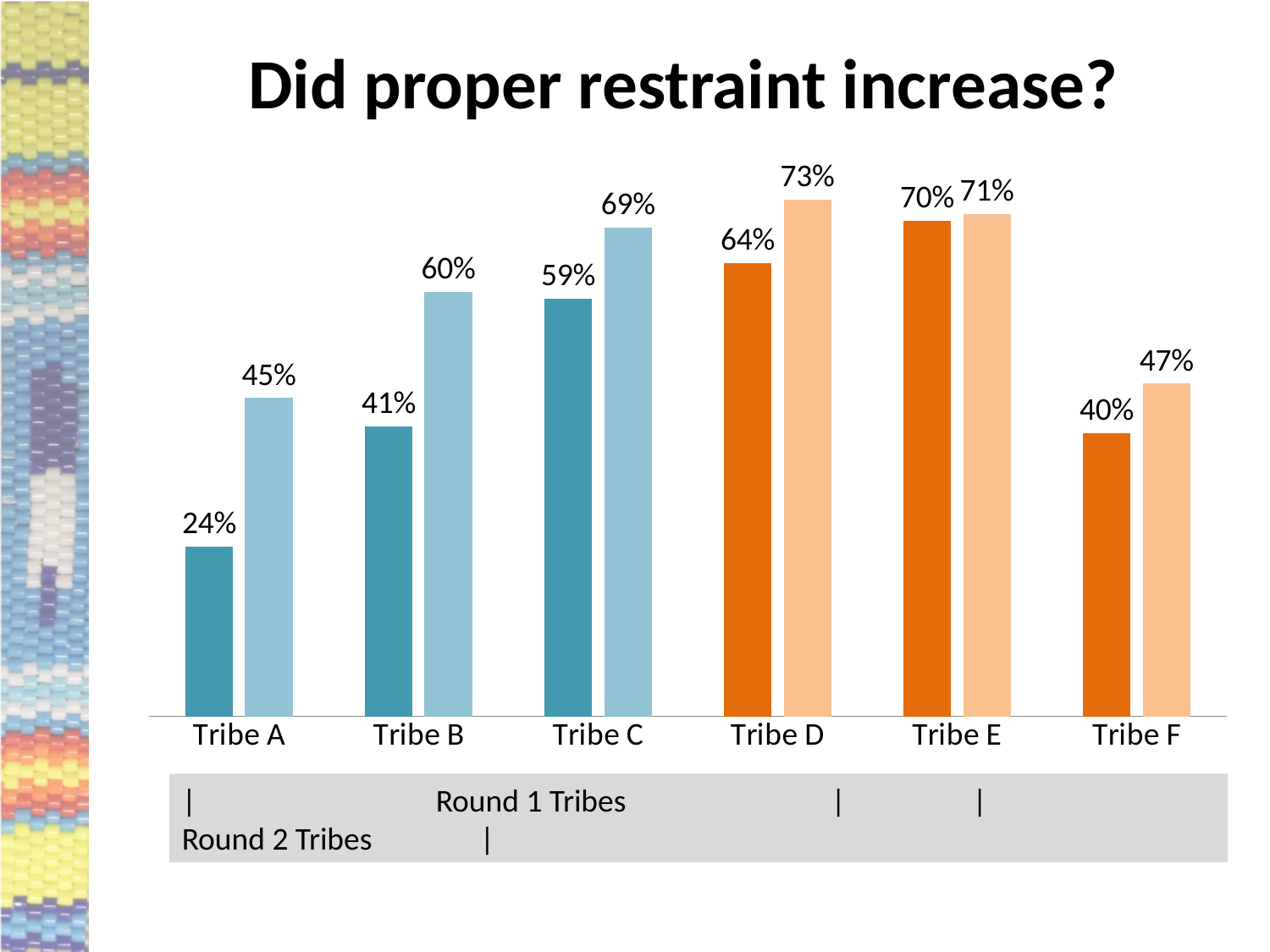

# Did proper restraint increase?

### Chart

| Category | 2009 | 2011 |
|---|---|---|
| Tribe A | 0.2400000000000001 | 0.45 |
| Tribe B | 0.4100000000000002 | 0.6000000000000004 |
| Tribe C | 0.59 | 0.6900000000000004 |
| Tribe D | 0.6400000000000005 | 0.7300000000000004 |
| Tribe E | 0.7000000000000004 | 0.7100000000000004 |
| Tribe F | 0.4 | 0.4700000000000001 |
|  		Round 1 Tribes	 	  |	    |     		Round 2 Tribes               |